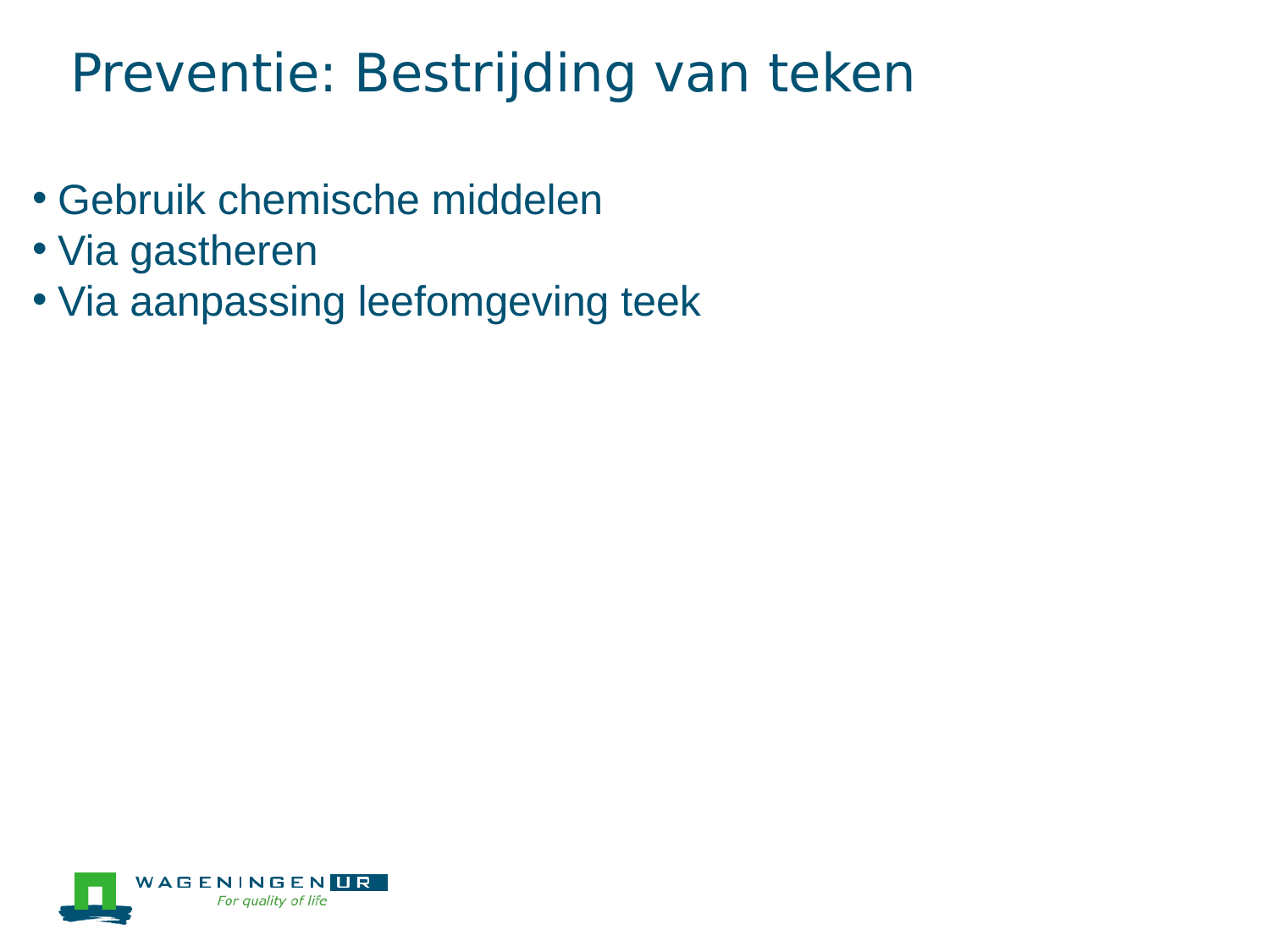

# Preventie: Bestrijding van teken
Gebruik chemische middelen
Via gastheren
Via aanpassing leefomgeving teek